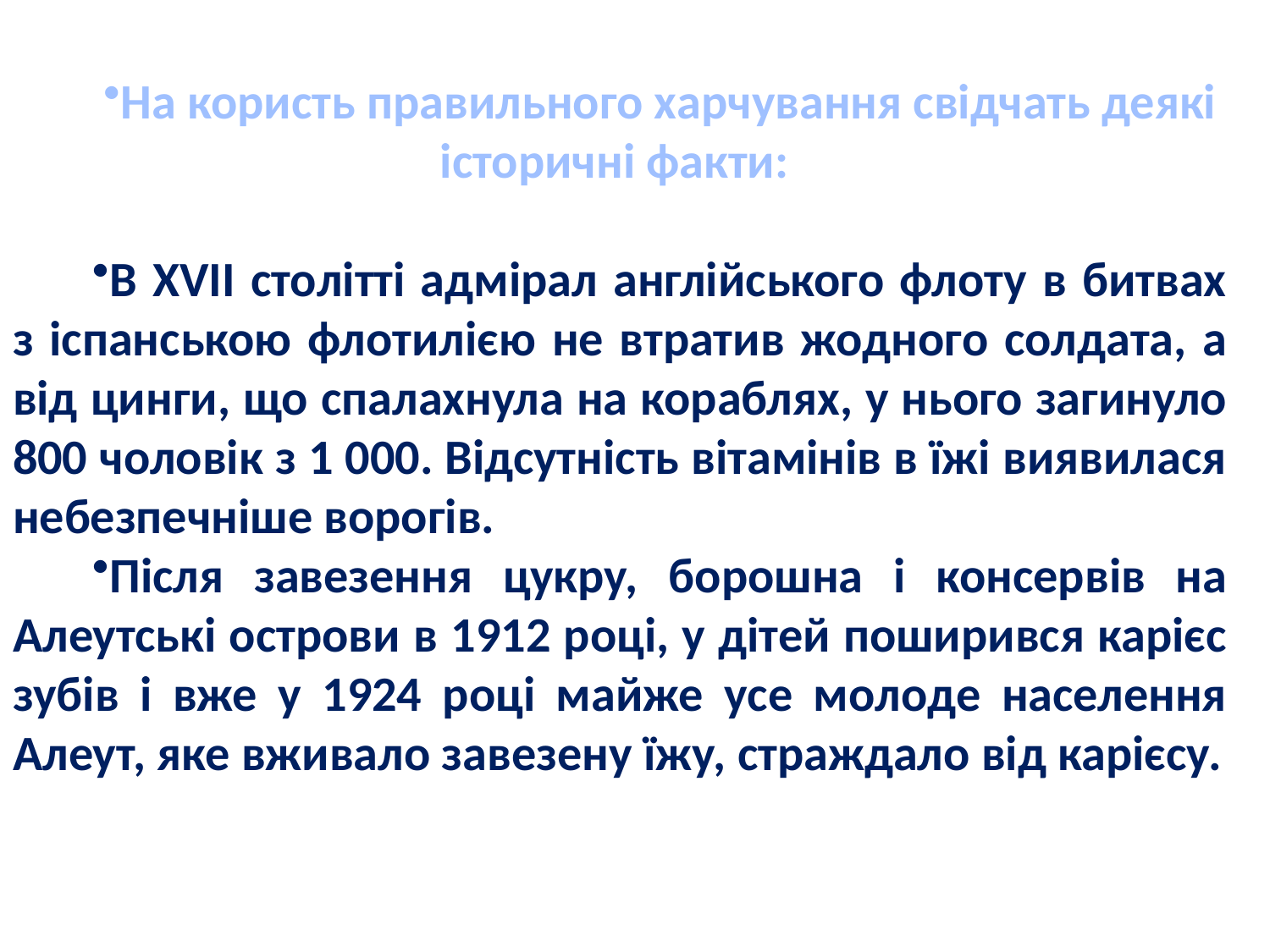

На користь правильного харчування свідчать деякі історичні факти:

В XVII столітті адмірал англійського флоту в битвах з іспанською флотилією не втратив жодного солдата, а від цинги, що спалахнула на кораблях, у нього загинуло 800 чоловік з 1 000. Відсутність вітамінів в їжі виявилася небезпечніше ворогів.
Після завезення цукру, борошна і консервів на Алеутські острови в 1912 році, у дітей поширився карієс зубів і вже у 1924 році майже усе молоде населення Алеут, яке вживало завезену їжу, страждало від карієсу.